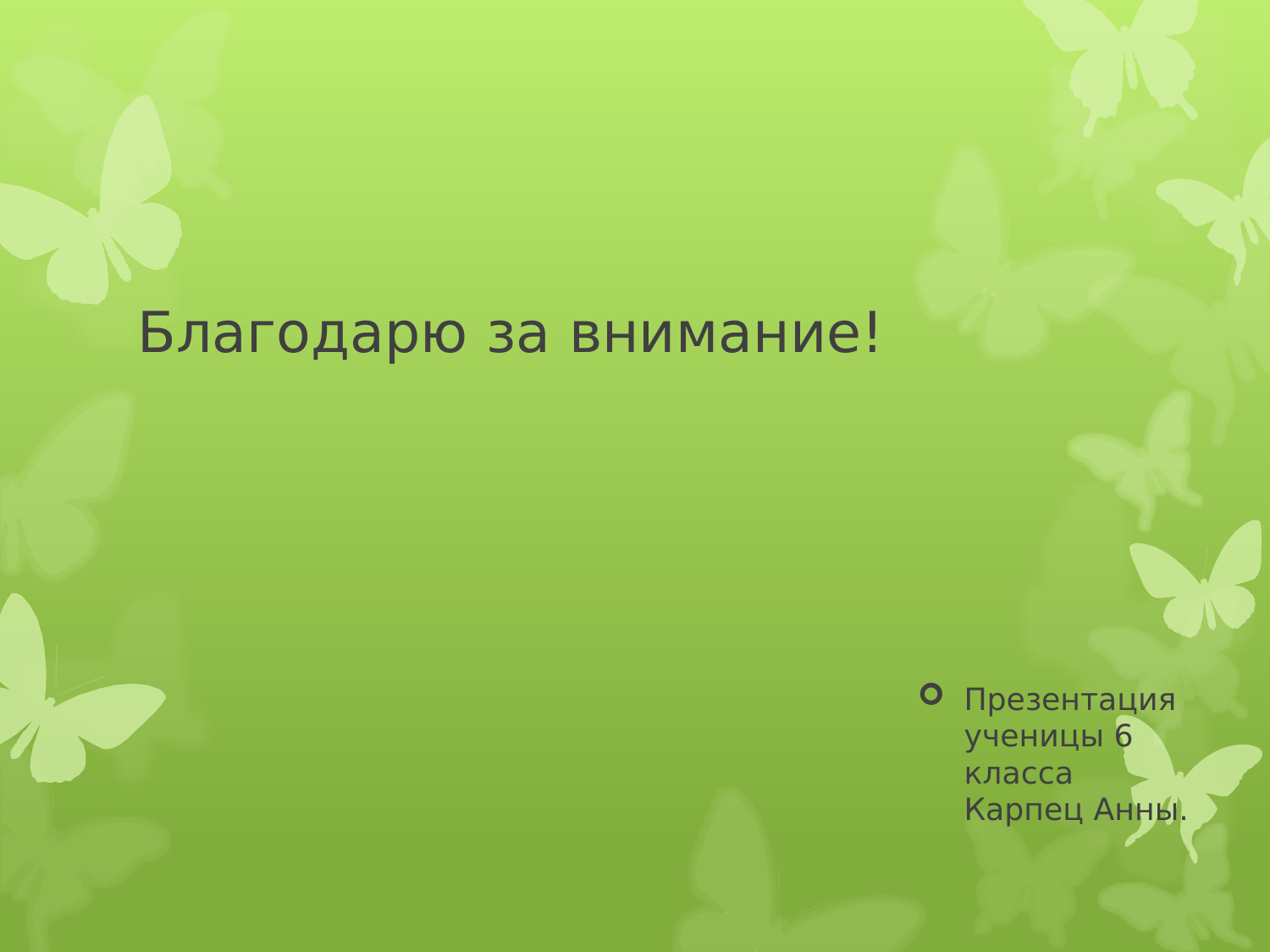

# Благодарю за внимание!
Презентация ученицы 6 класса Карпец Анны.